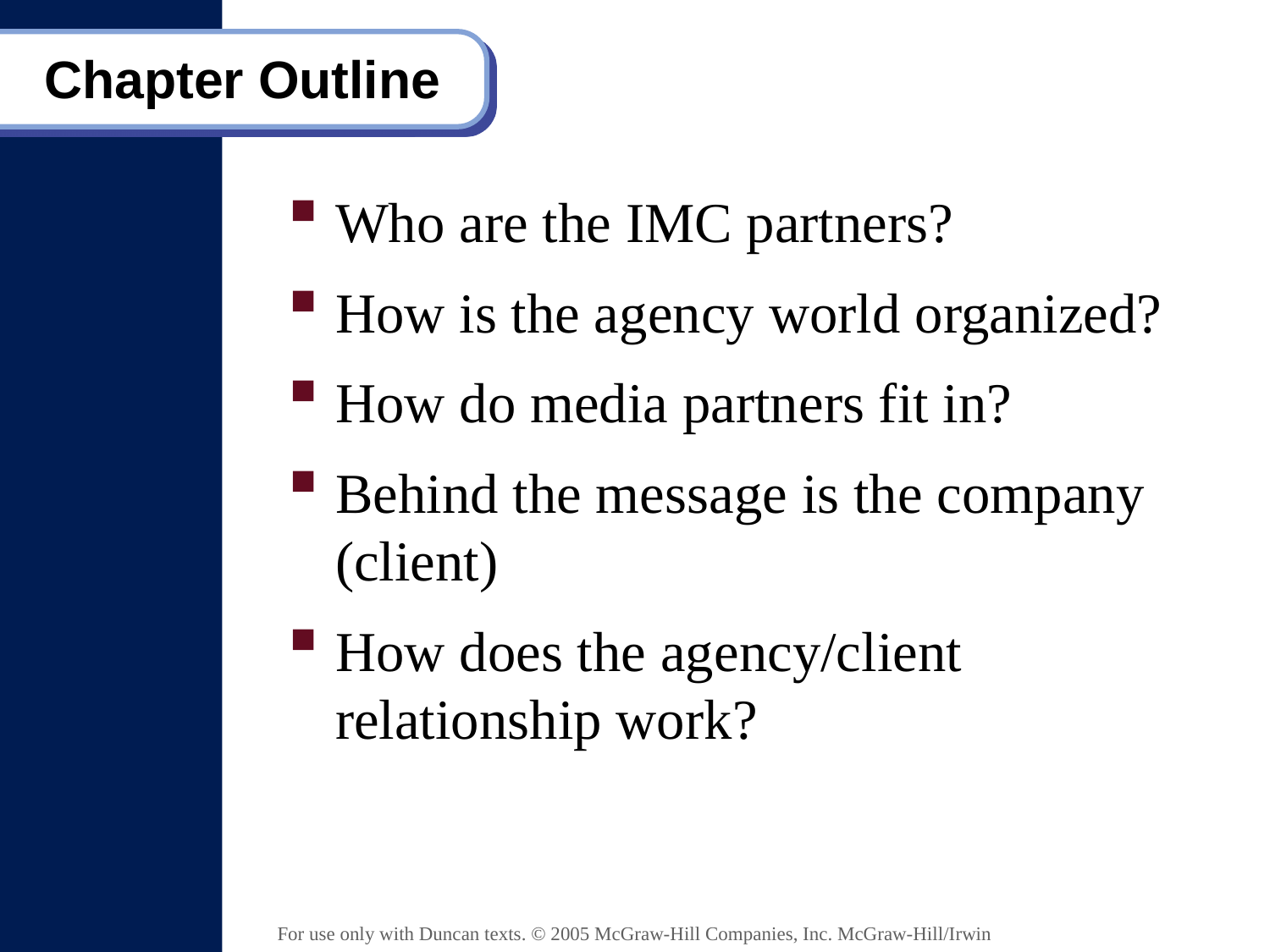

# Chapter Outline
Who are the IMC partners?
How is the agency world organized?
How do media partners fit in?
Behind the message is the company (client)
How does the agency/client relationship work?